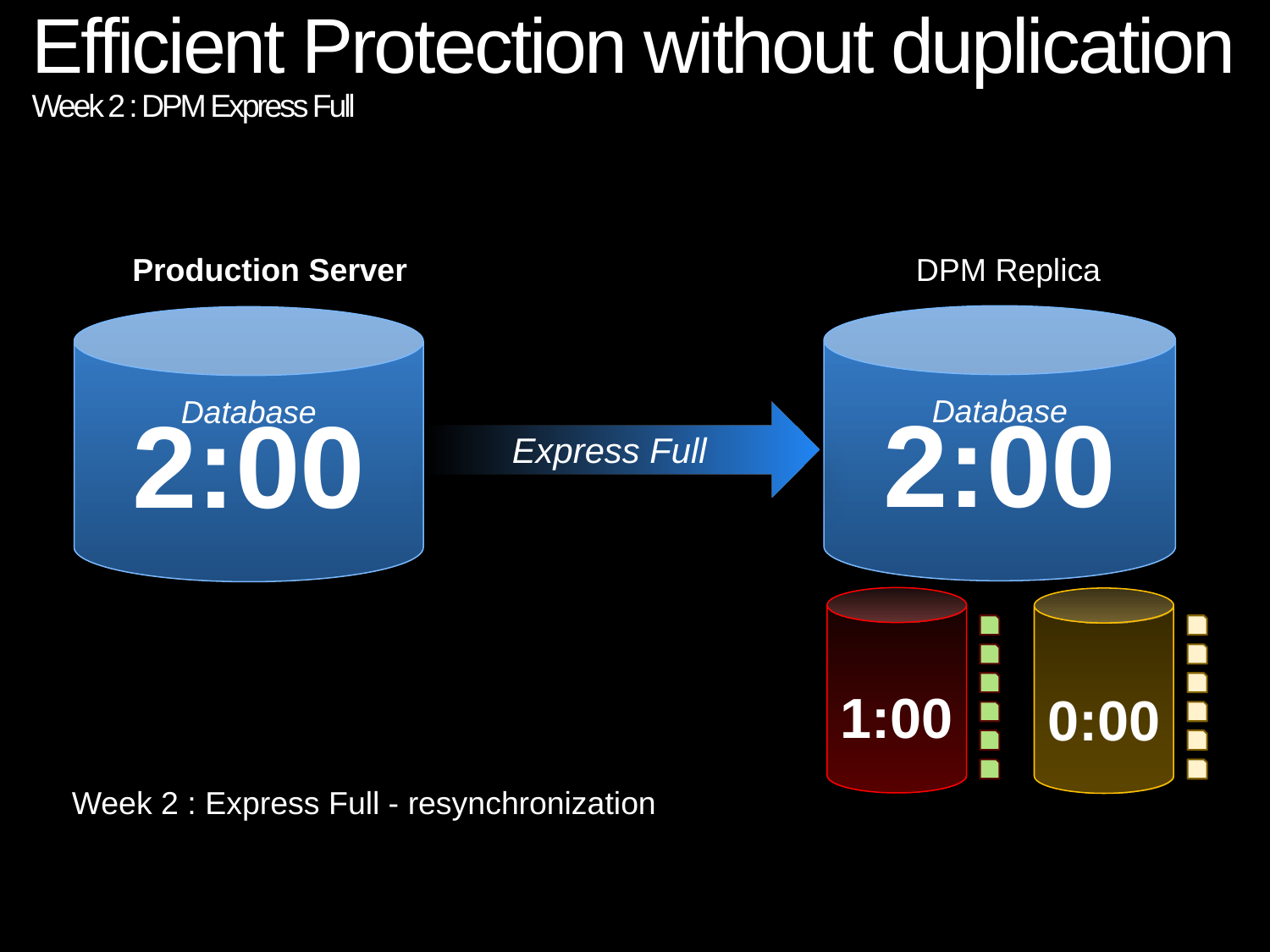

# Efficient Protection without duplication Week 2 : DPM Express Full
Production Server
DPM Replica
Database

2:00
Database

2:00
Express Full

1:00

0:00

Week 2 : Express Full - resynchronization